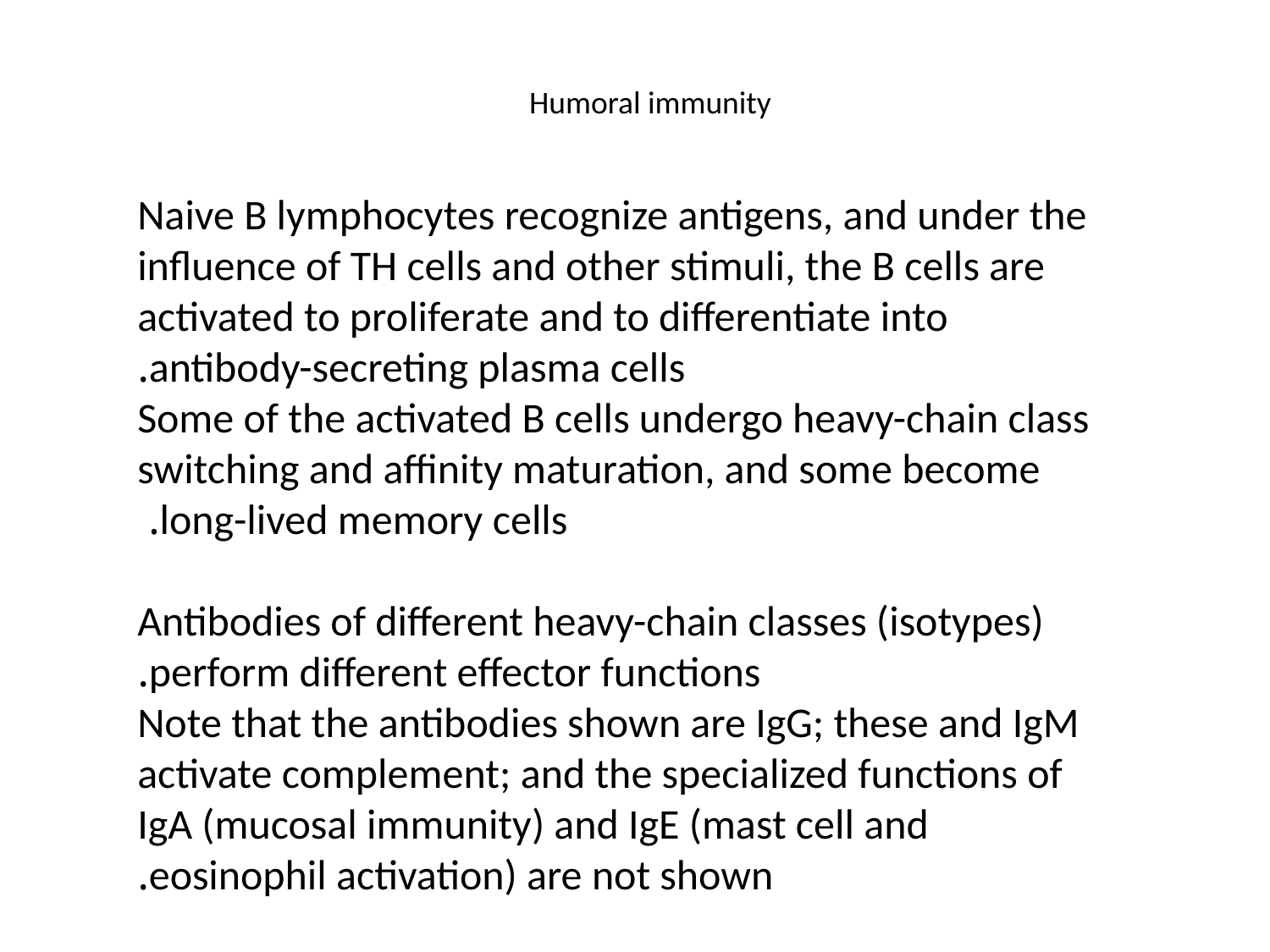

Humoral immunity
Naive B lymphocytes recognize antigens, and under the influence of TH cells and other stimuli, the B cells are activated to proliferate and to differentiate into antibody-secreting plasma cells.
 Some of the activated B cells undergo heavy-chain class switching and affinity maturation, and some become long-lived memory cells.

Antibodies of different heavy-chain classes (isotypes) perform different effector functions.
Note that the antibodies shown are IgG; these and IgM activate complement; and the specialized functions of IgA (mucosal immunity) and IgE (mast cell and eosinophil activation) are not shown.